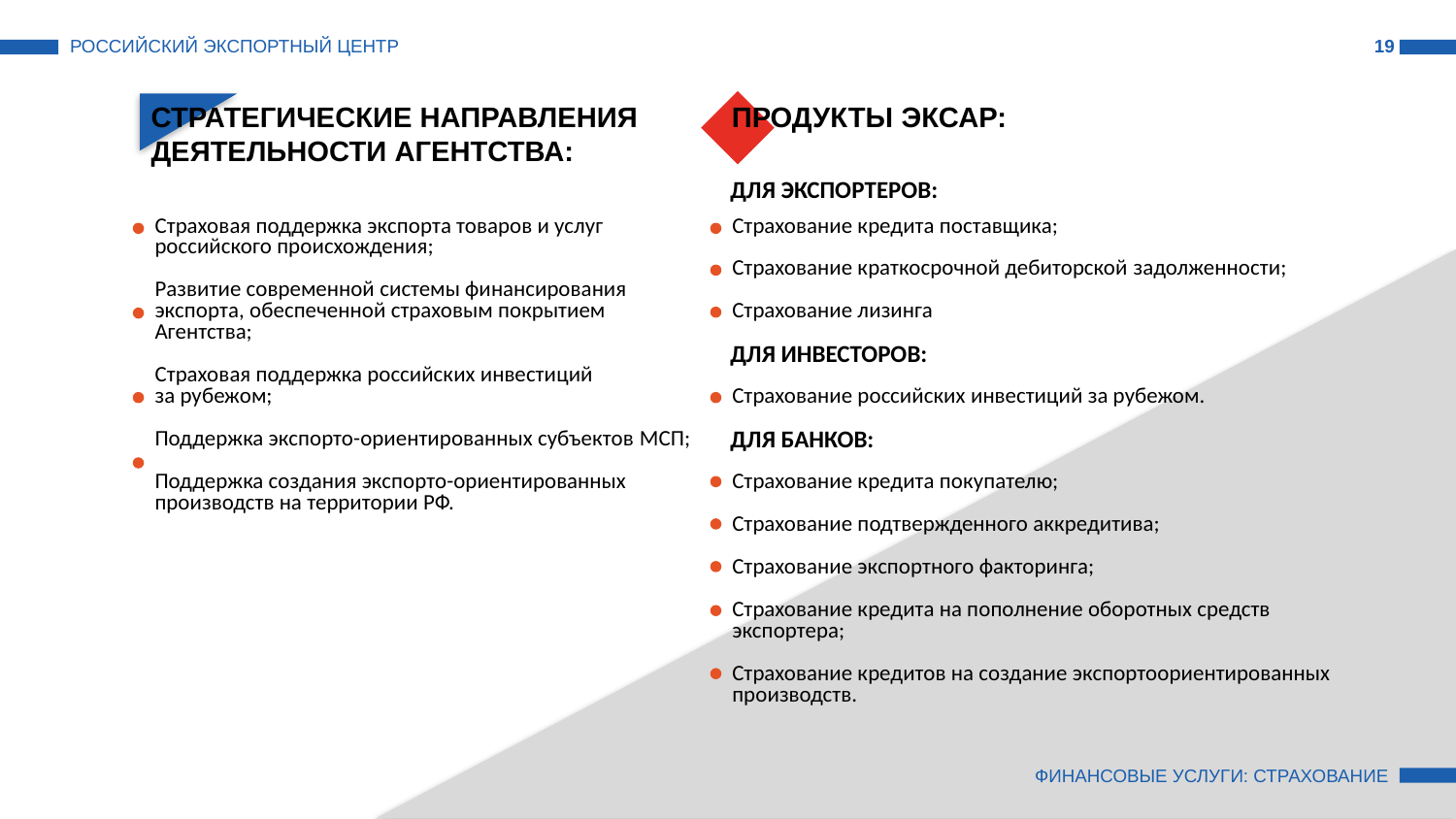

РОССИЙСКИЙ ЭКСПОРТНЫЙ ЦЕНТР
19

СТРАТЕГИЧЕСКИЕ НАПРАВЛЕНИЯ
ДЕЯТЕЛЬНОСТИ АГЕНТСТВА:
ПРОДУКТЫ ЭКСАР:

ДЛЯ ЭКСПОРТЕРОВ:
Страховая поддержка экспорта товаров и услуг российского происхождения;

Развитие современной системы финансирования экспорта, обеспеченной страховым покрытием Агентства;

Страховая поддержка российских инвестиций за рубежом;

Поддержка экспорто-ориентированных субъектов МСП;

Поддержка создания экспорто-ориентированных производств на территории РФ.
Страхование кредита поставщика;

Страхование краткосрочной дебиторской задолженности;

Страхование лизинга

Страхование российских инвестиций за рубежом.

Страхование кредита покупателю;

Страхование подтвержденного аккредитива;

Страхование экспортного факторинга;

Страхование кредита на пополнение оборотных средств экспортера;

Страхование кредитов на создание экспортоориентированных производств.

ДЛЯ ИНВЕСТОРОВ:

ДЛЯ БАНКОВ:

ФИНАНСОВЫЕ УСЛУГИ: СТРАХОВАНИЕ